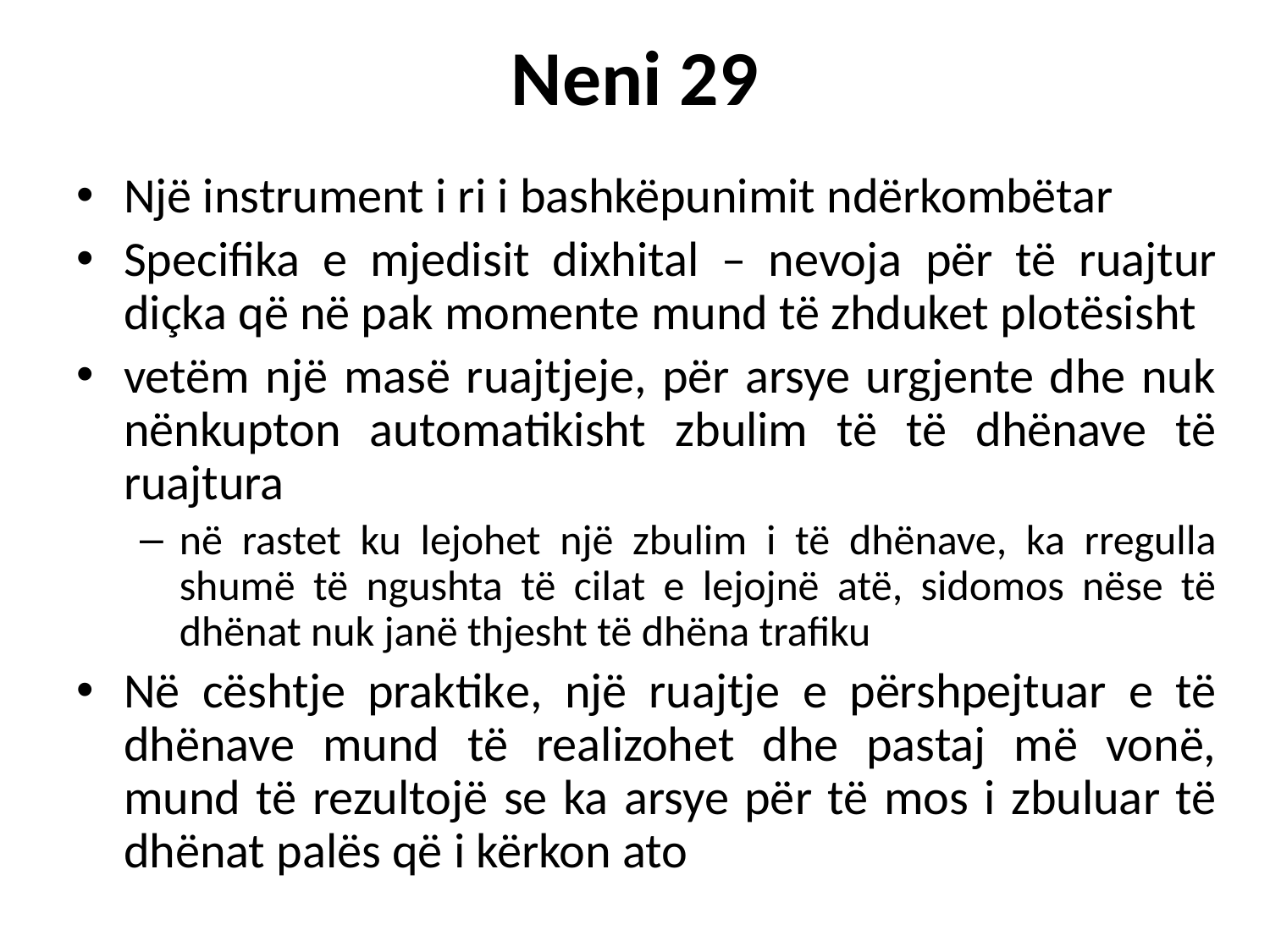

Neni 29
Një instrument i ri i bashkëpunimit ndërkombëtar
Specifika e mjedisit dixhital – nevoja për të ruajtur diçka që në pak momente mund të zhduket plotësisht
vetëm një masë ruajtjeje, për arsye urgjente dhe nuk nënkupton automatikisht zbulim të të dhënave të ruajtura
në rastet ku lejohet një zbulim i të dhënave, ka rregulla shumë të ngushta të cilat e lejojnë atë, sidomos nëse të dhënat nuk janë thjesht të dhëna trafiku
Në cështje praktike, një ruajtje e përshpejtuar e të dhënave mund të realizohet dhe pastaj më vonë, mund të rezultojë se ka arsye për të mos i zbuluar të dhënat palës që i kërkon ato